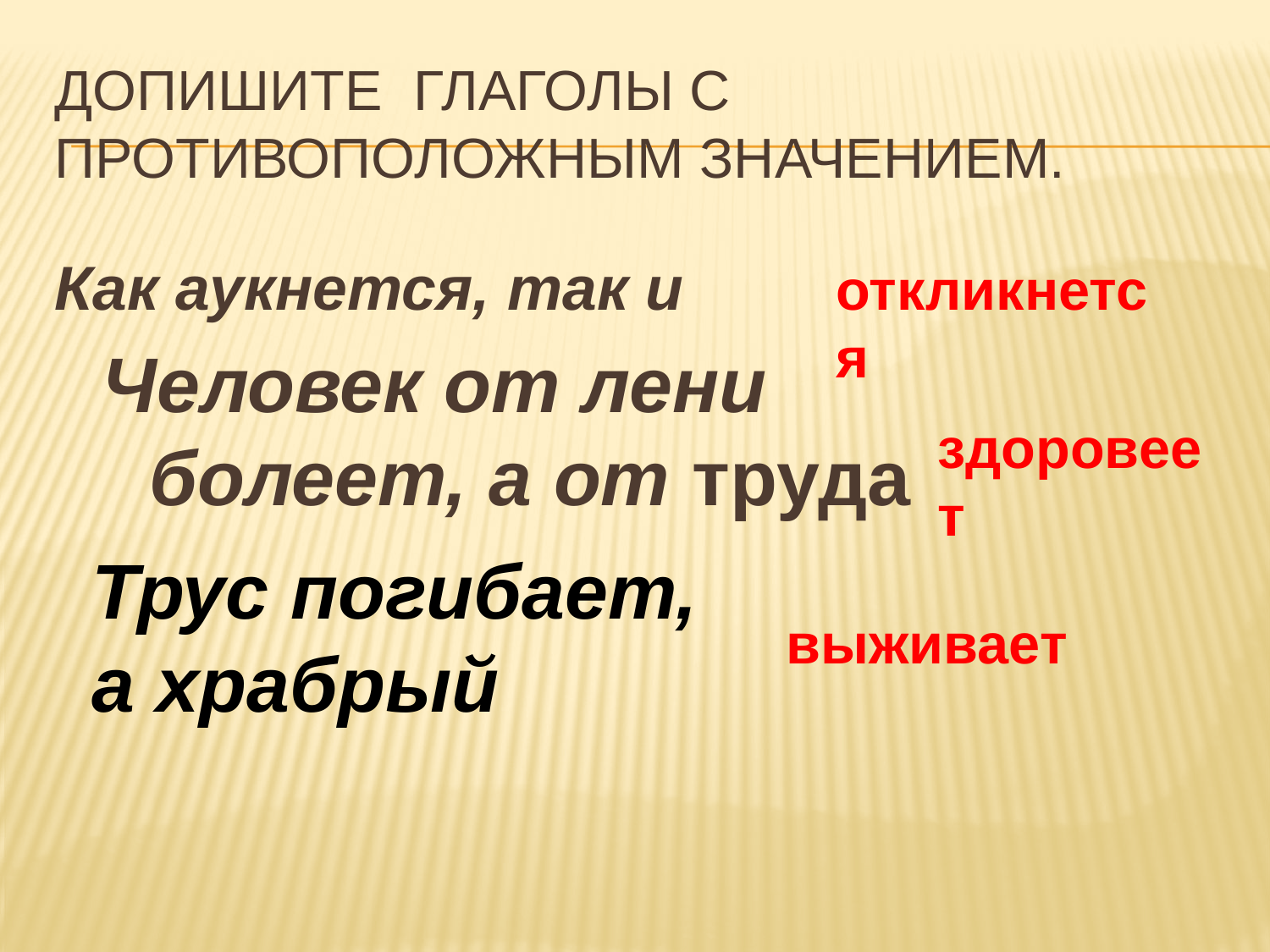

# Допишите  глаголы с противоположным значением.

Как аукнется, так и

откликнется
Человек от лени болеет, а от труда
здоровеет
Трус погибает, а храбрый

выживает